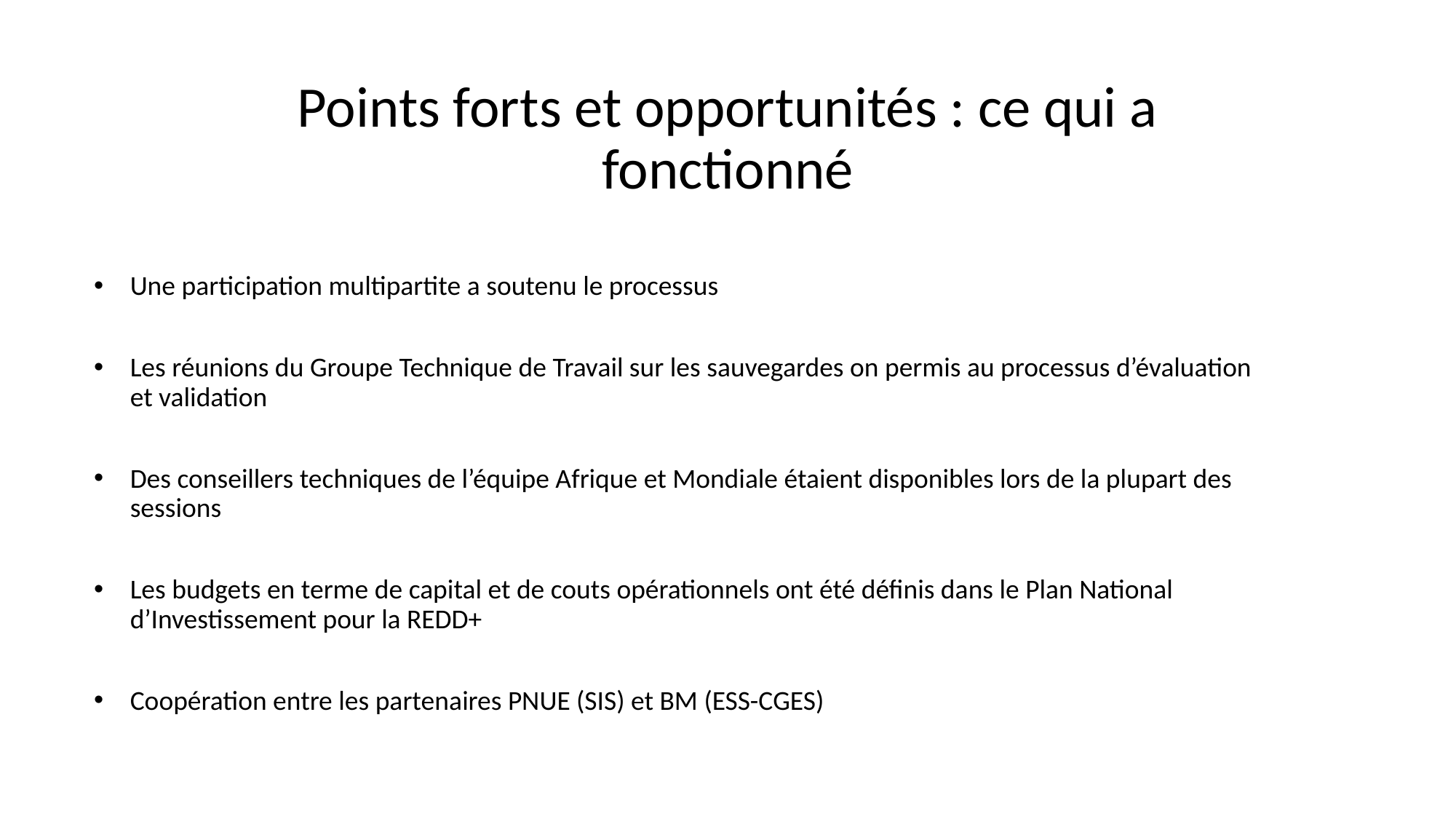

# Points forts et opportunités : ce qui a fonctionné
Une participation multipartite a soutenu le processus

Les réunions du Groupe Technique de Travail sur les sauvegardes on permis au processus d’évaluation et validation

Des conseillers techniques de l’équipe Afrique et Mondiale étaient disponibles lors de la plupart des sessions

Les budgets en terme de capital et de couts opérationnels ont été définis dans le Plan National d’Investissement pour la REDD+

Coopération entre les partenaires PNUE (SIS) et BM (ESS-CGES)